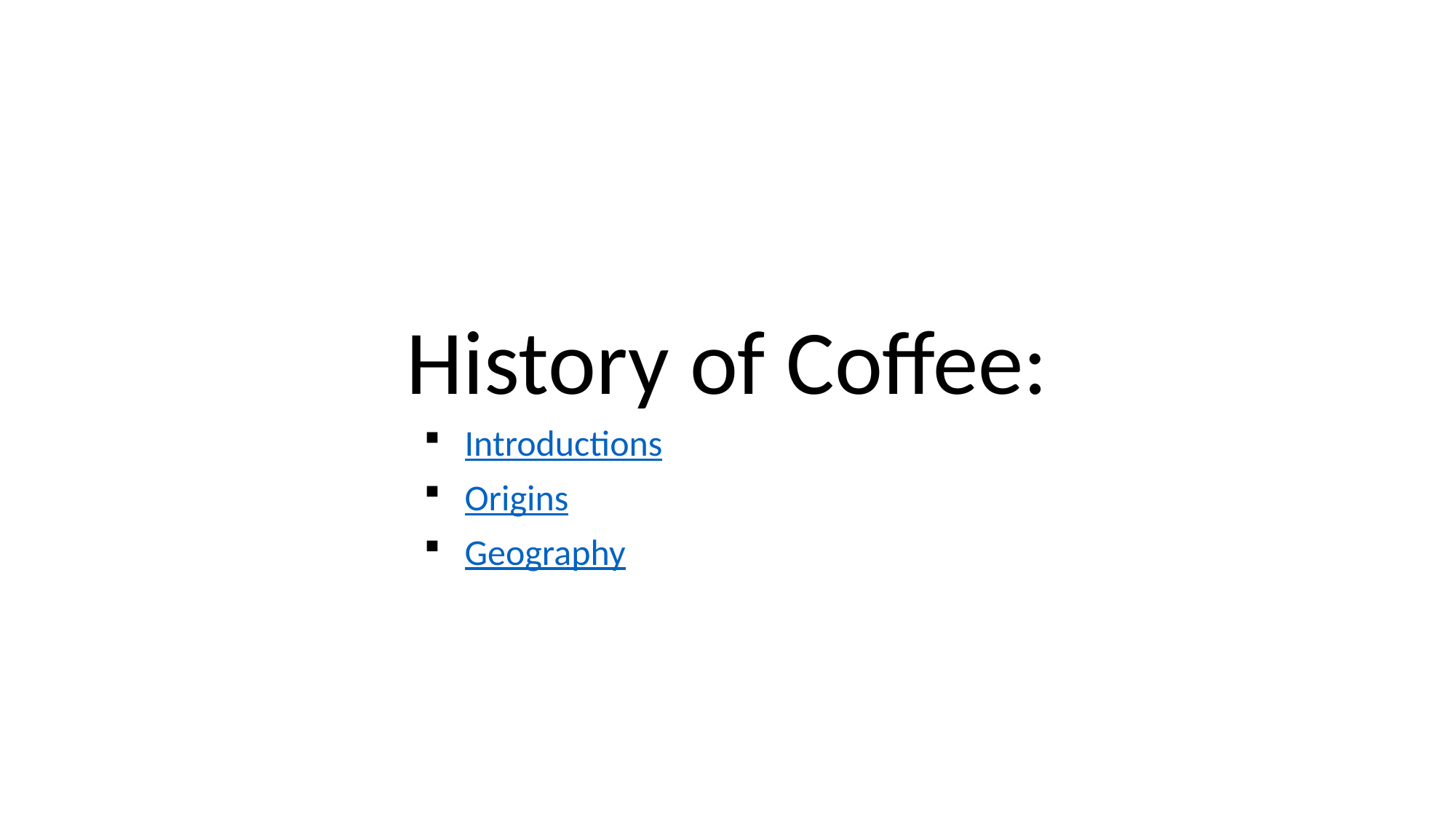

# History of Coffee:
Introductions
Origins
Geography